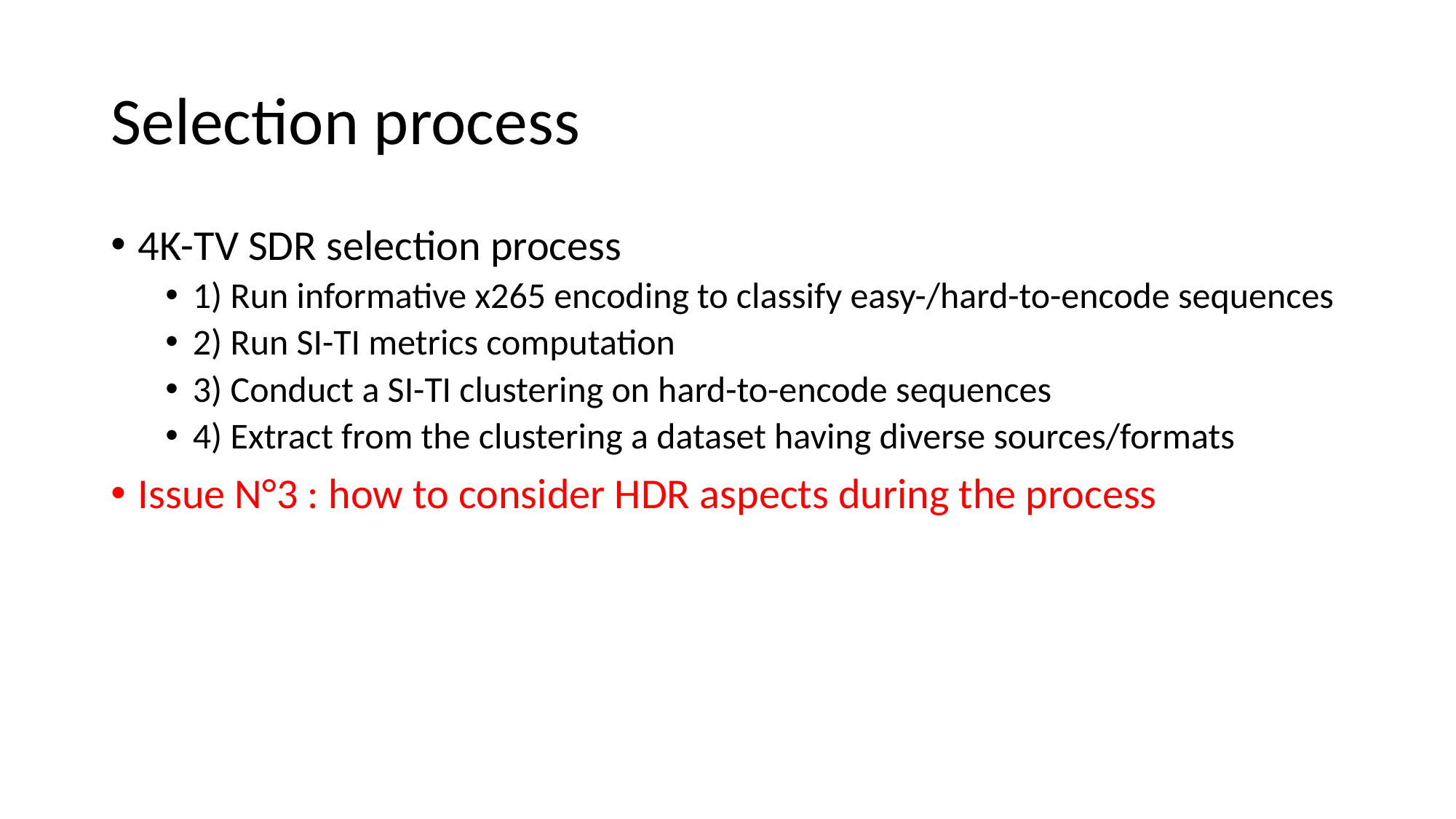

# Selection process
4K-TV SDR selection process
1) Run informative x265 encoding to classify easy-/hard-to-encode sequences
2) Run SI-TI metrics computation
3) Conduct a SI-TI clustering on hard-to-encode sequences
4) Extract from the clustering a dataset having diverse sources/formats
Issue N°3 : how to consider HDR aspects during the process